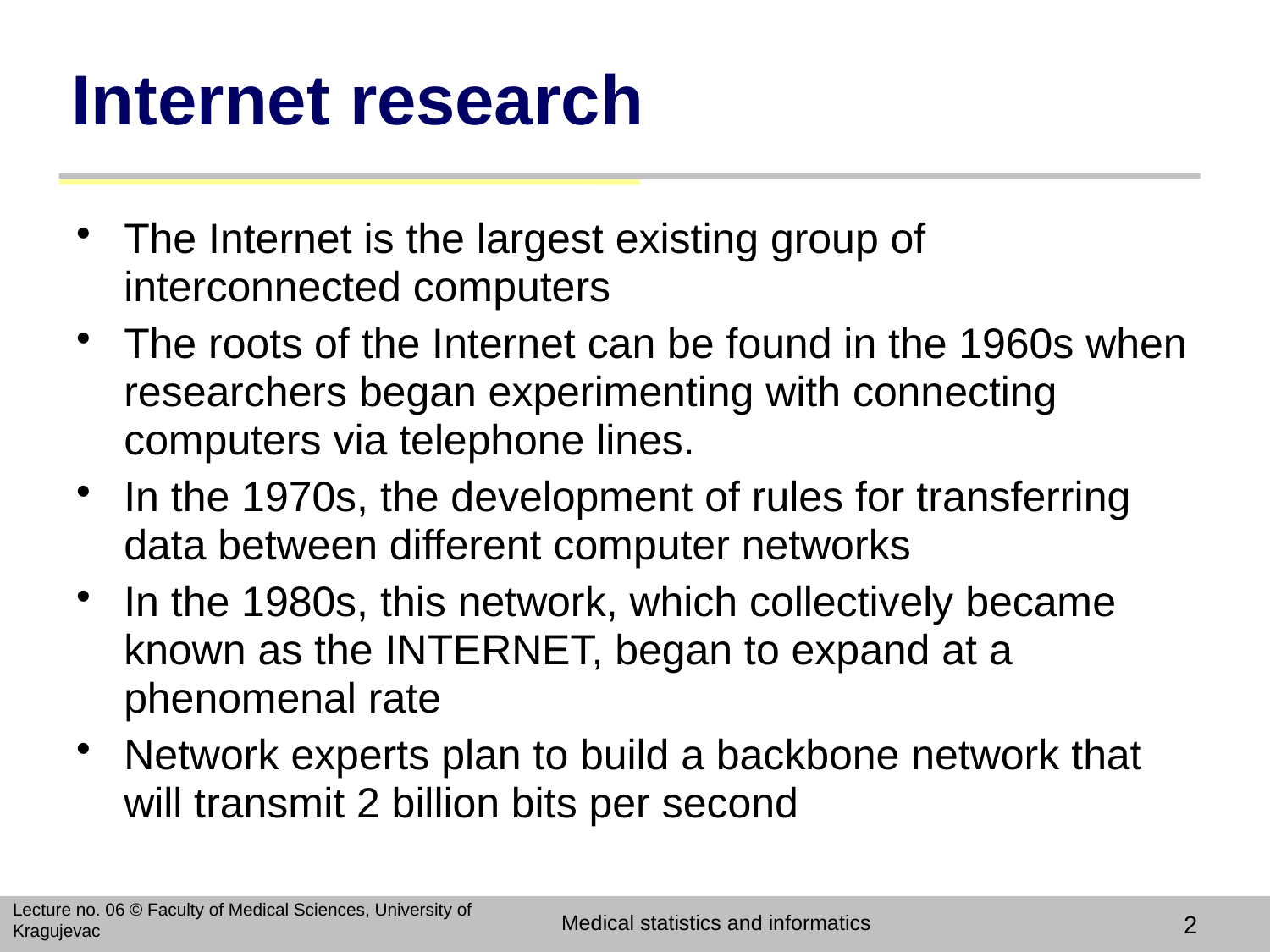

# Internet research
The Internet is the largest existing group of interconnected computers
The roots of the Internet can be found in the 1960s when researchers began experimenting with connecting computers via telephone lines.
In the 1970s, the development of rules for transferring data between different computer networks
In the 1980s, this network, which collectively became known as the INTERNET, began to expand at a phenomenal rate
Network experts plan to build a backbone network that will transmit 2 billion bits per second
Lecture no. 06 © Faculty of Medical Sciences, University of Kragujevac
Medical statistics and informatics
2